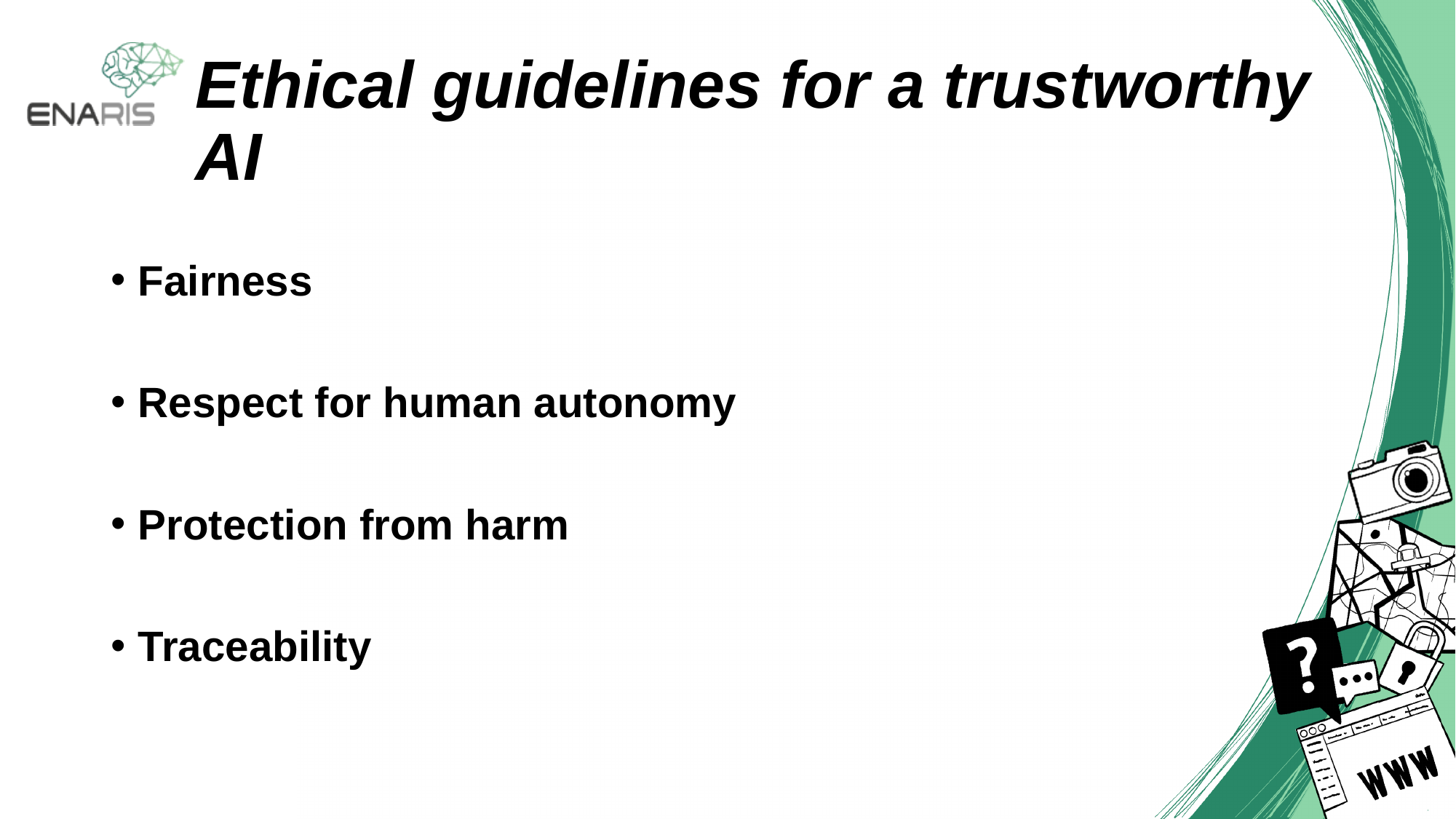

# Ethical guidelines for a trustworthy AI
Fairness

Respect for human autonomy

Protection from harm

Traceability